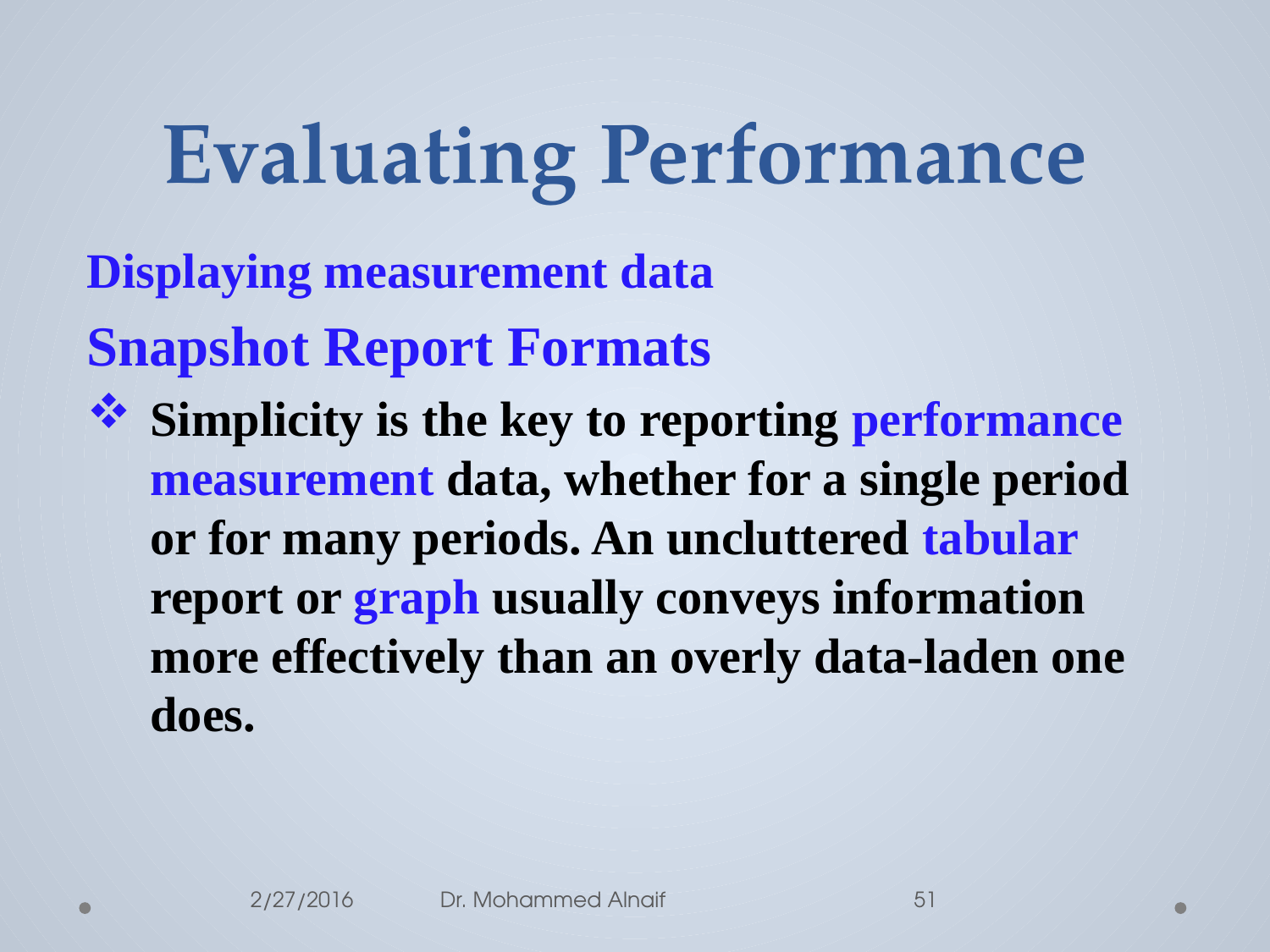

# Evaluating Performance
Displaying measurement data
Snapshot Report Formats
Simplicity is the key to reporting performance measurement data, whether for a single period or for many periods. An uncluttered tabular report or graph usually conveys information more effectively than an overly data-laden one does.
2/27/2016
Dr. Mohammed Alnaif
51